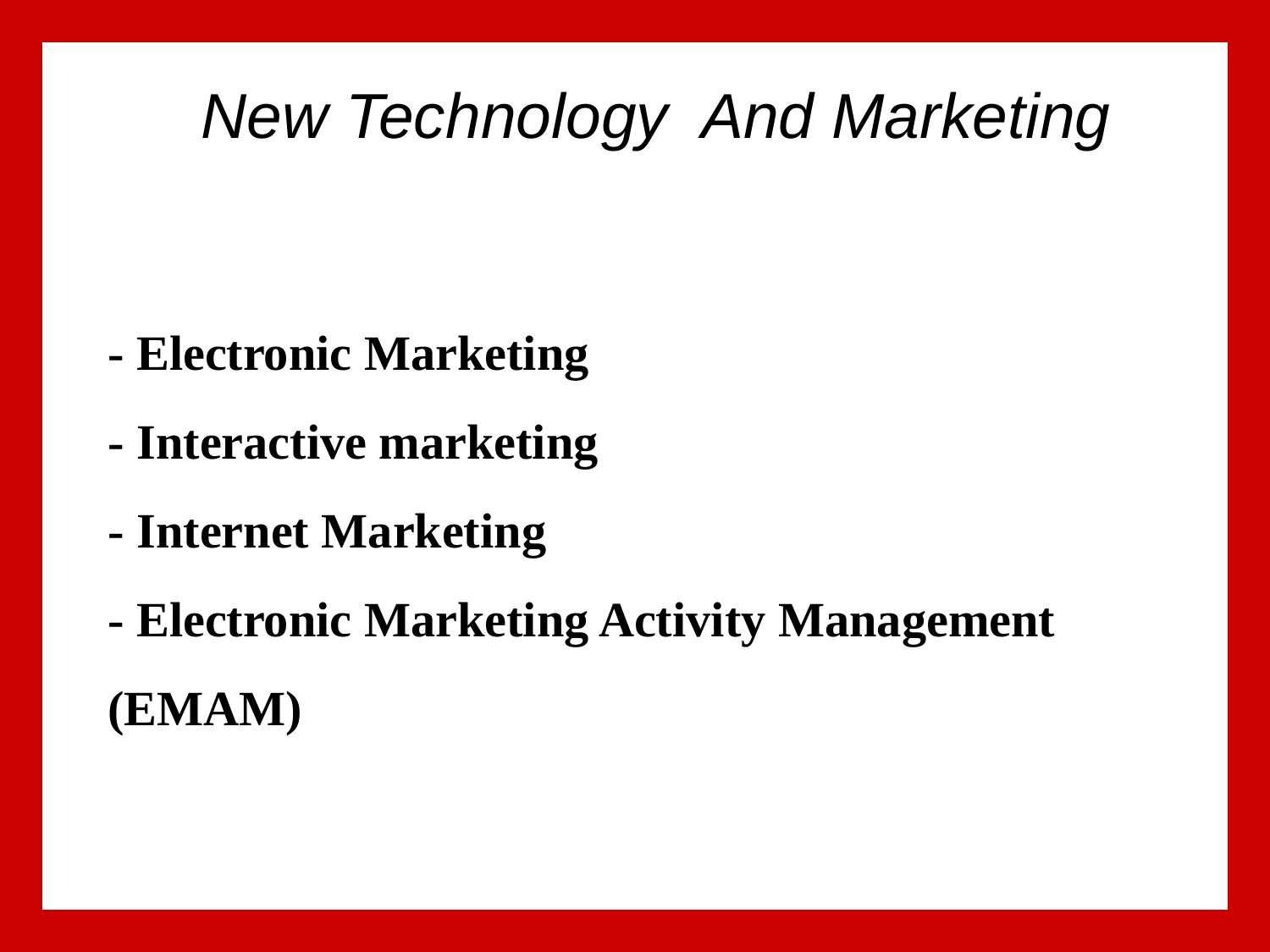

New Technology  And Marketing
# - Electronic Marketing - Interactive marketing - Internet Marketing - Electronic Marketing Activity Management (EMAM)